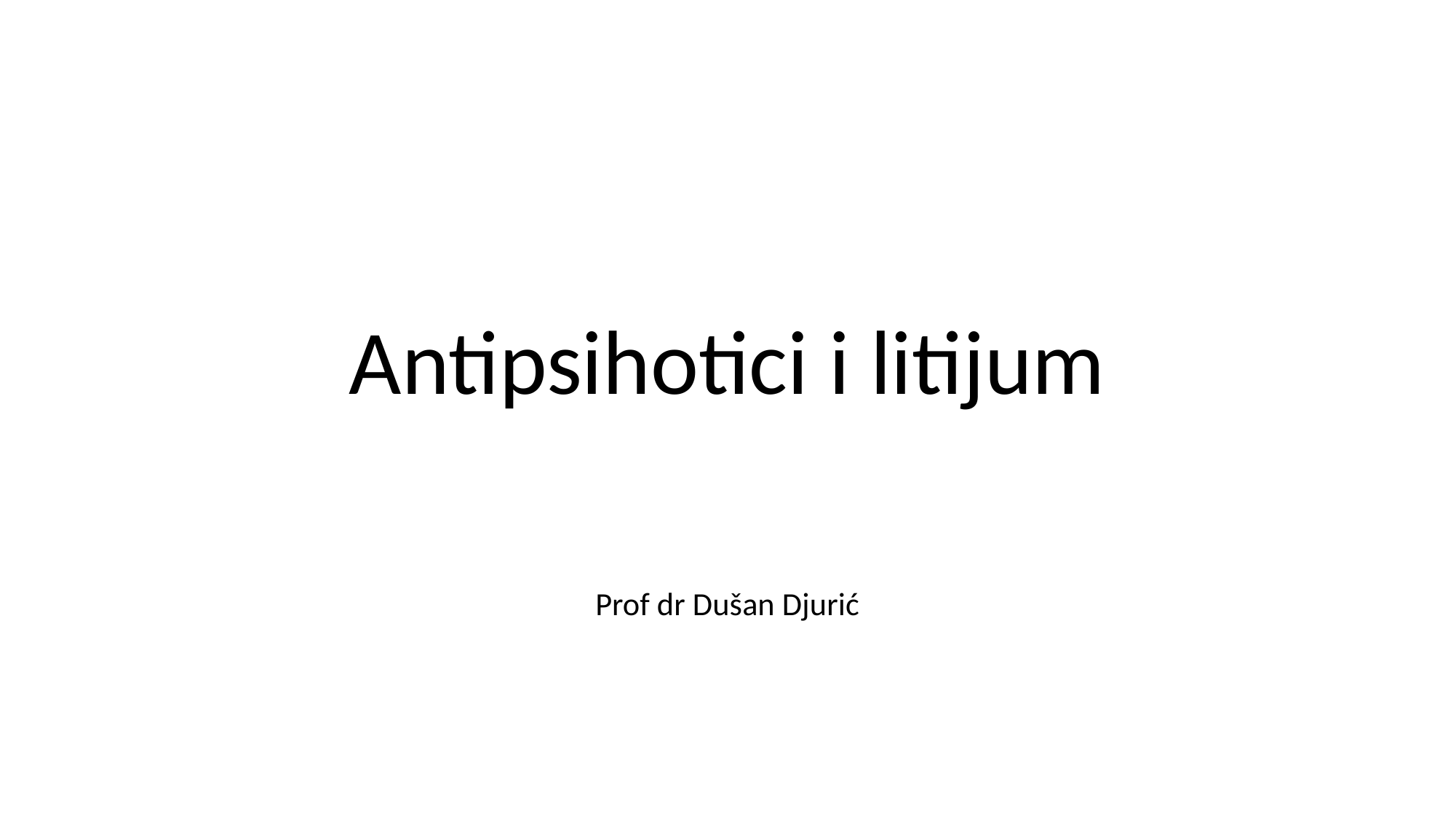

# Antipsihotici i litijum
Prof dr Dušan Djurić